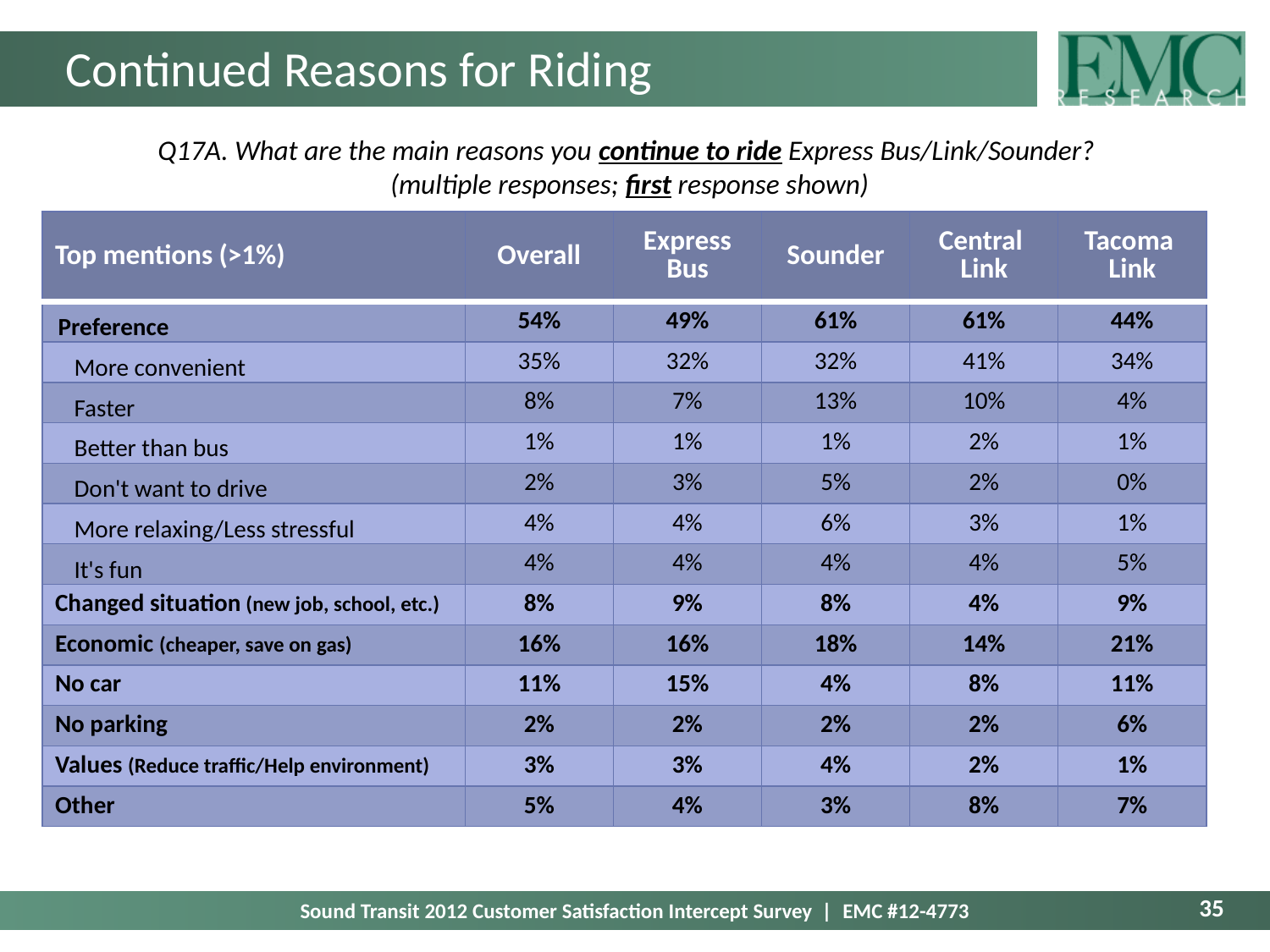

# Continued Reasons for Riding
Q17A. What are the main reasons you continue to ride Express Bus/Link/Sounder?
(multiple responses; first response shown)
| Top mentions (>1%) | Overall | Express Bus | Sounder | Central Link | Tacoma Link |
| --- | --- | --- | --- | --- | --- |
| Preference | 54% | 49% | 61% | 61% | 44% |
| More convenient | 35% | 32% | 32% | 41% | 34% |
| Faster | 8% | 7% | 13% | 10% | 4% |
| Better than bus | 1% | 1% | 1% | 2% | 1% |
| Don't want to drive | 2% | 3% | 5% | 2% | 0% |
| More relaxing/Less stressful | 4% | 4% | 6% | 3% | 1% |
| It's fun | 4% | 4% | 4% | 4% | 5% |
| Changed situation (new job, school, etc.) | 8% | 9% | 8% | 4% | 9% |
| Economic (cheaper, save on gas) | 16% | 16% | 18% | 14% | 21% |
| No car | 11% | 15% | 4% | 8% | 11% |
| No parking | 2% | 2% | 2% | 2% | 6% |
| Values (Reduce traffic/Help environment) | 3% | 3% | 4% | 2% | 1% |
| Other | 5% | 4% | 3% | 8% | 7% |